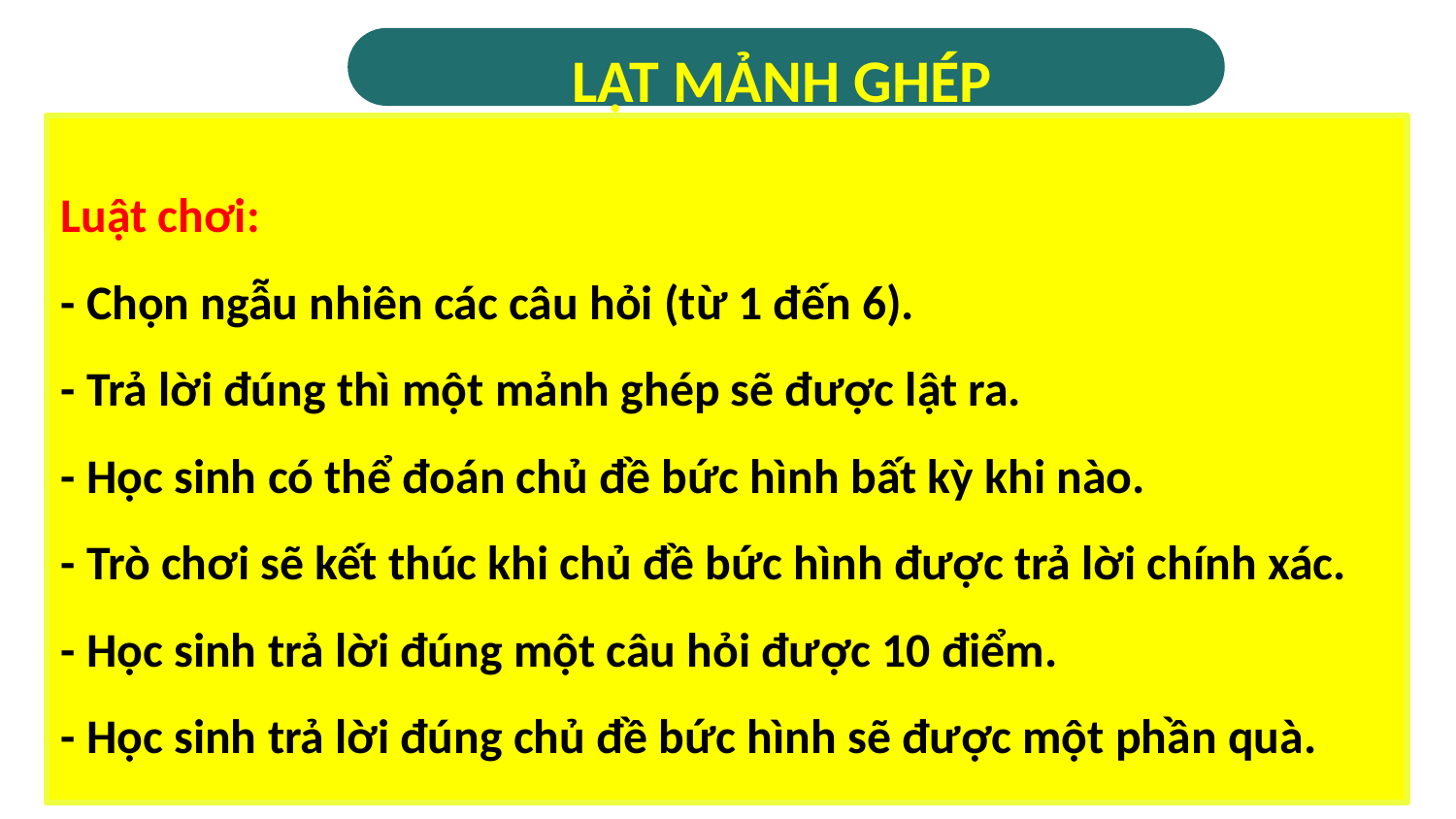

LẬT MẢNH GHÉP

Luật chơi:
- Chọn ngẫu nhiên các câu hỏi (từ 1 đến 6).
- Trả lời đúng thì một mảnh ghép sẽ được lật ra.
- Học sinh có thể đoán chủ đề bức hình bất kỳ khi nào.
- Trò chơi sẽ kết thúc khi chủ đề bức hình được trả lời chính xác.
- Học sinh trả lời đúng một câu hỏi được 10 điểm.
- Học sinh trả lời đúng chủ đề bức hình sẽ được một phần quà.
ĐÃ HIỂU